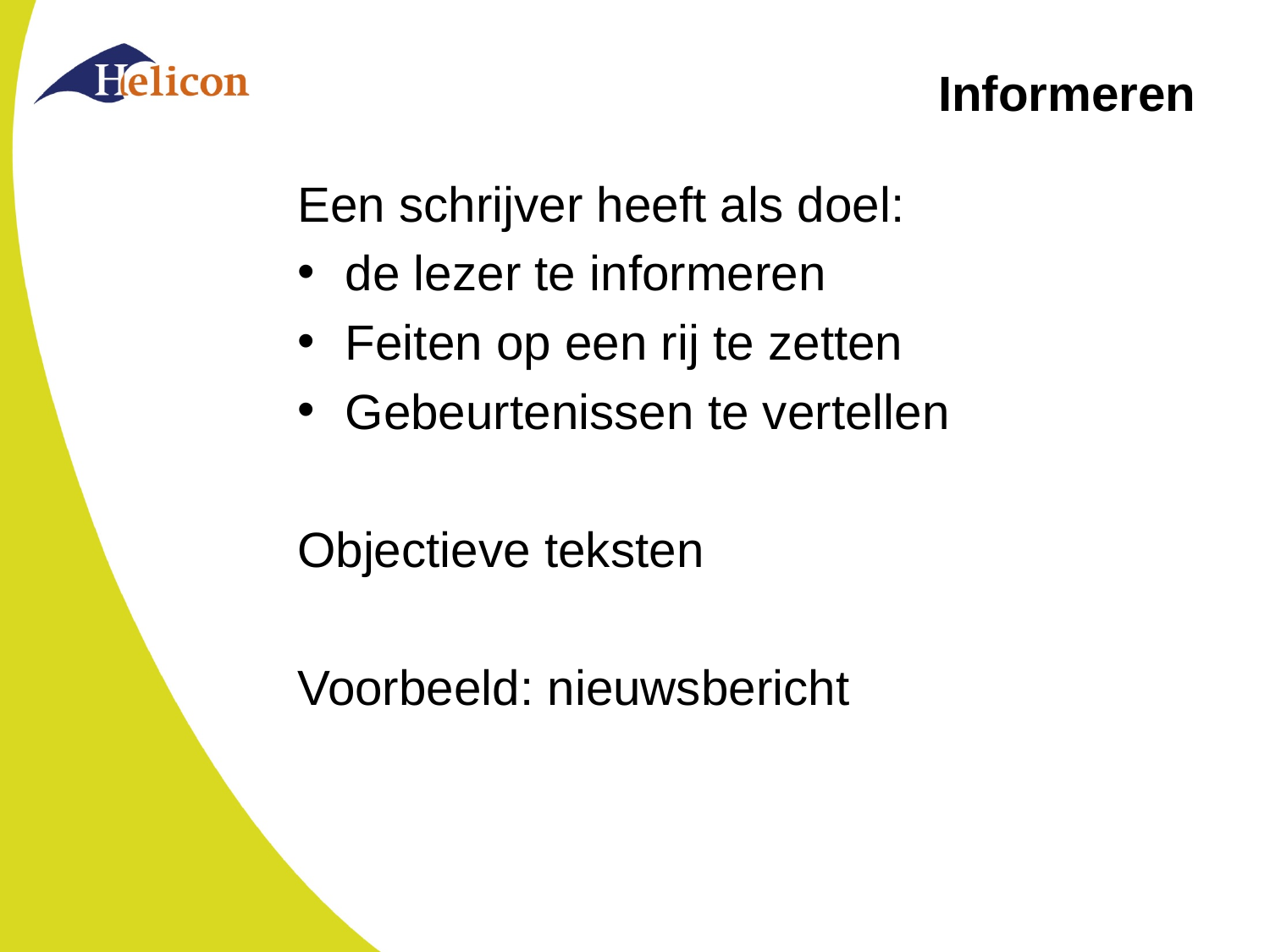

# Informeren
Een schrijver heeft als doel:
de lezer te informeren
Feiten op een rij te zetten
Gebeurtenissen te vertellen

Objectieve teksten

Voorbeeld: nieuwsbericht